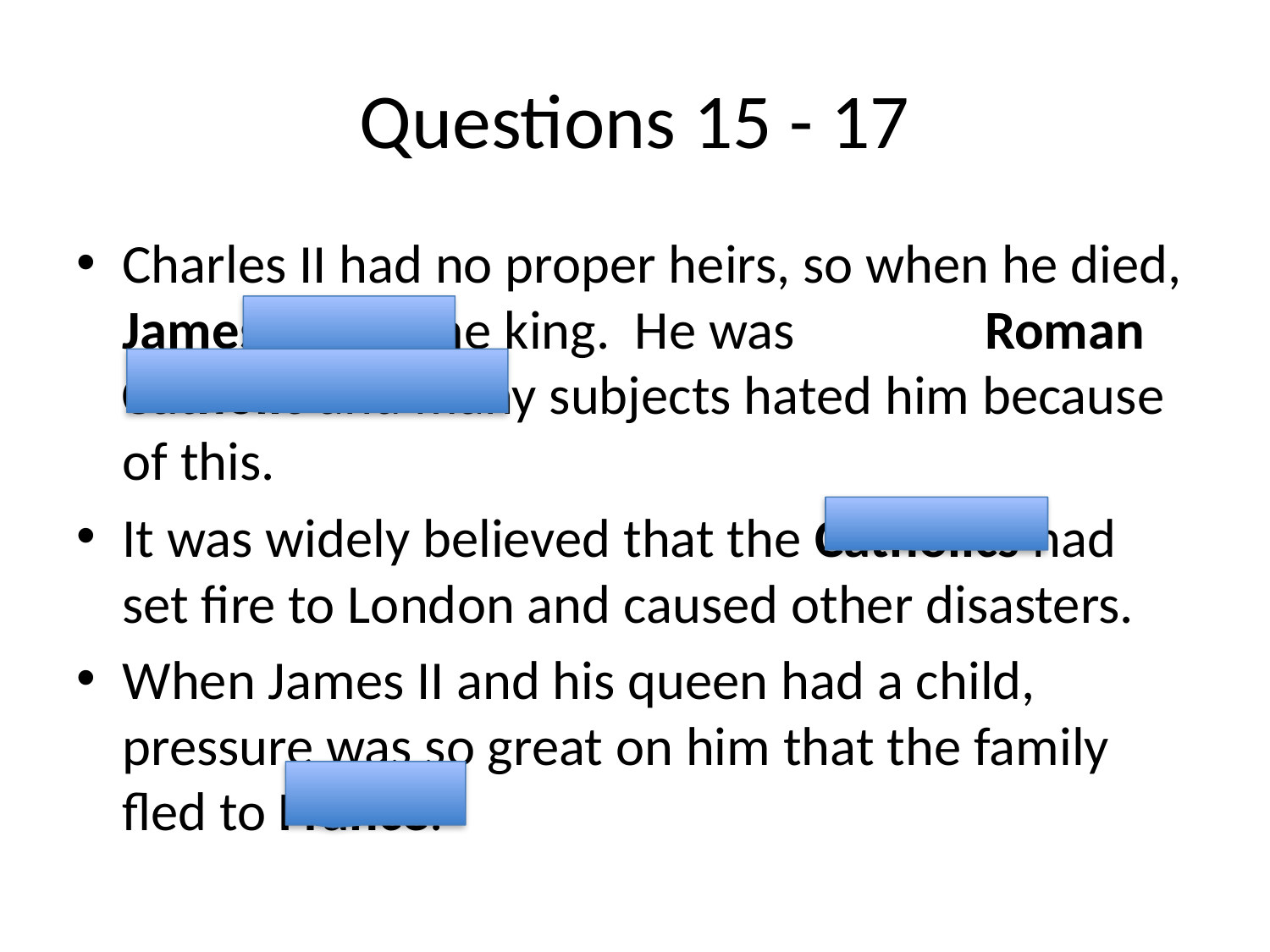

# Questions 15 - 17
Charles II had no proper heirs, so when he died, James II became king.  He was	 		Roman Catholic and many subjects hated him because of this.
It was widely believed that the Catholics had set fire to London and caused other disasters.
When James II and his queen had a child, pressure was so great on him that the family fled to France.